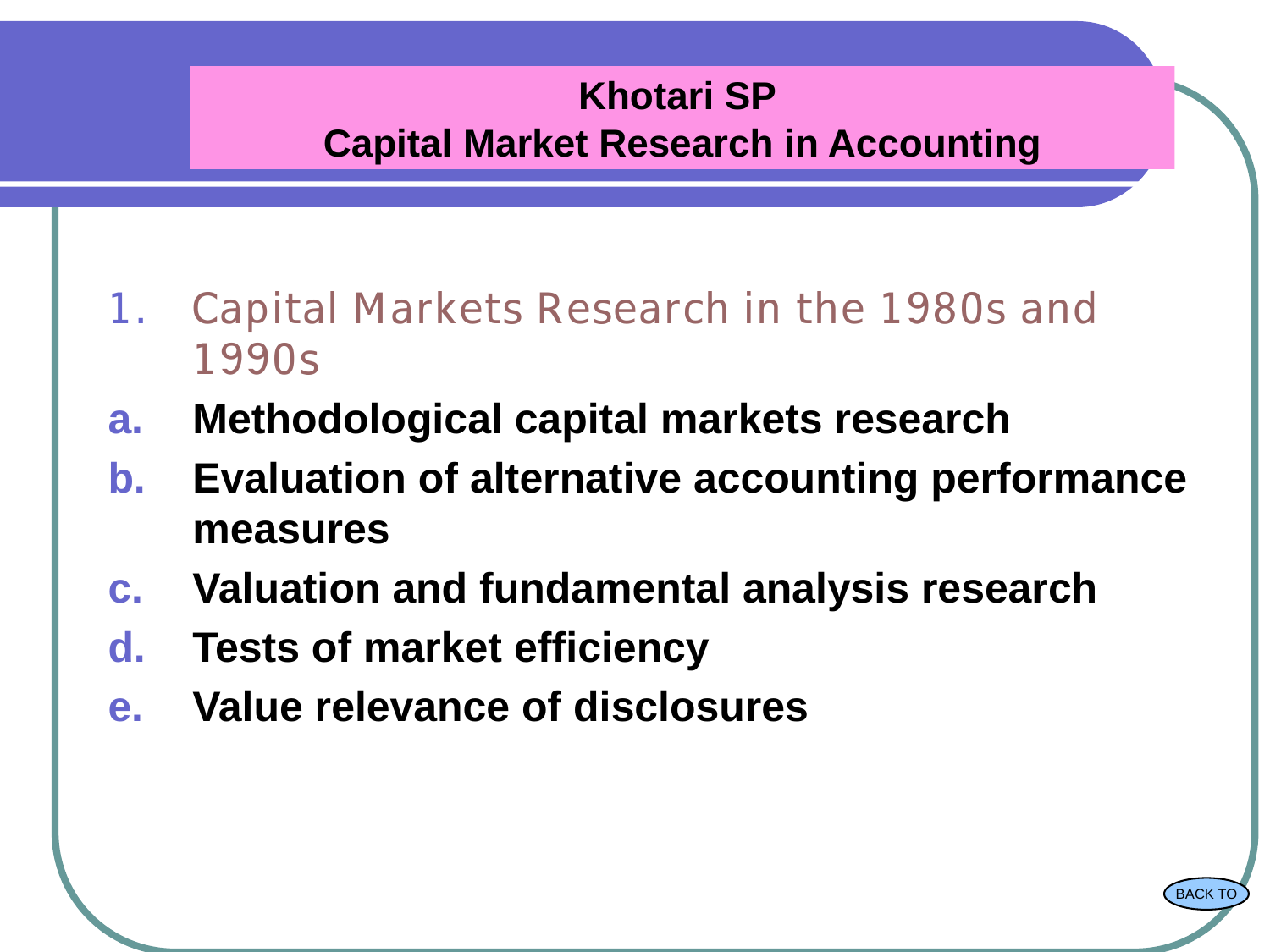

# Khotari SP Capital Market Research in Accounting
Capital Markets Research in the 1980s and 1990s
Methodological capital markets research
Evaluation of alternative accounting performance measures
Valuation and fundamental analysis research
Tests of market efficiency
Value relevance of disclosures

BACK TO